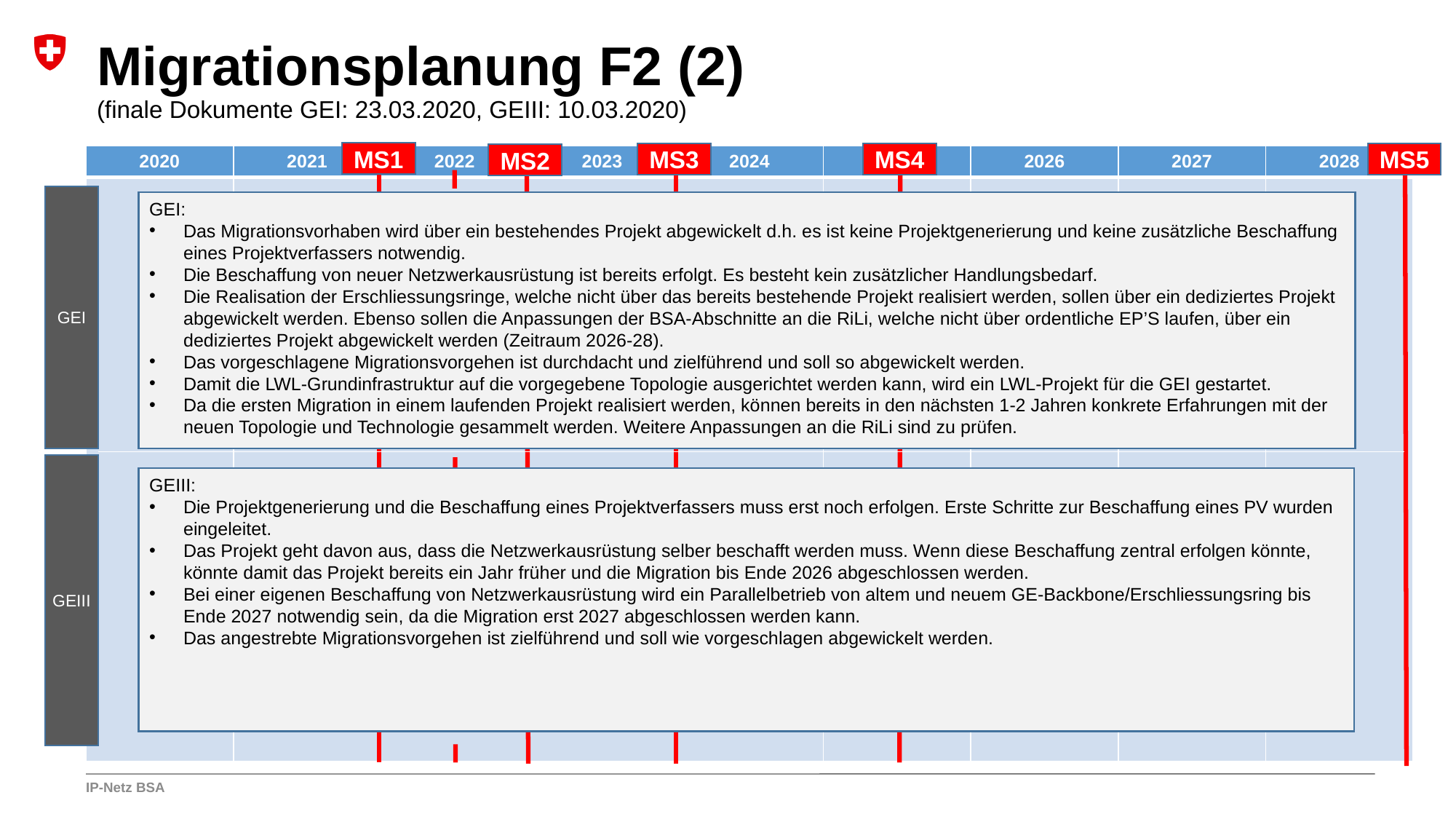

# Migrationsplanung F2 (2) (finale Dokumente GEI: 23.03.2020, GEIII: 10.03.2020)
MS1
MS4
MS3
MS5
MS2
| 2020 | 2021 | 2022 | 2023 | 2024 | 2025 | 2026 | 2027 | 2028 |
| --- | --- | --- | --- | --- | --- | --- | --- | --- |
|  |  |  |  |  |  |  |  |  |
GEI
GEI:
Das Migrationsvorhaben wird über ein bestehendes Projekt abgewickelt d.h. es ist keine Projektgenerierung und keine zusätzliche Beschaffung eines Projektverfassers notwendig.
Die Beschaffung von neuer Netzwerkausrüstung ist bereits erfolgt. Es besteht kein zusätzlicher Handlungsbedarf.
Die Realisation der Erschliessungsringe, welche nicht über das bereits bestehende Projekt realisiert werden, sollen über ein dediziertes Projekt abgewickelt werden. Ebenso sollen die Anpassungen der BSA-Abschnitte an die RiLi, welche nicht über ordentliche EP’S laufen, über ein dediziertes Projekt abgewickelt werden (Zeitraum 2026-28).
Das vorgeschlagene Migrationsvorgehen ist durchdacht und zielführend und soll so abgewickelt werden.
Damit die LWL-Grundinfrastruktur auf die vorgegebene Topologie ausgerichtet werden kann, wird ein LWL-Projekt für die GEI gestartet.
Da die ersten Migration in einem laufenden Projekt realisiert werden, können bereits in den nächsten 1-2 Jahren konkrete Erfahrungen mit der neuen Topologie und Technologie gesammelt werden. Weitere Anpassungen an die RiLi sind zu prüfen.

GEIII
GEIII:
Die Projektgenerierung und die Beschaffung eines Projektverfassers muss erst noch erfolgen. Erste Schritte zur Beschaffung eines PV wurden eingeleitet.
Das Projekt geht davon aus, dass die Netzwerkausrüstung selber beschafft werden muss. Wenn diese Beschaffung zentral erfolgen könnte, könnte damit das Projekt bereits ein Jahr früher und die Migration bis Ende 2026 abgeschlossen werden.
Bei einer eigenen Beschaffung von Netzwerkausrüstung wird ein Parallelbetrieb von altem und neuem GE-Backbone/Erschliessungsring bis Ende 2027 notwendig sein, da die Migration erst 2027 abgeschlossen werden kann.
Das angestrebte Migrationsvorgehen ist zielführend und soll wie vorgeschlagen abgewickelt werden.

IP-Netz BSA